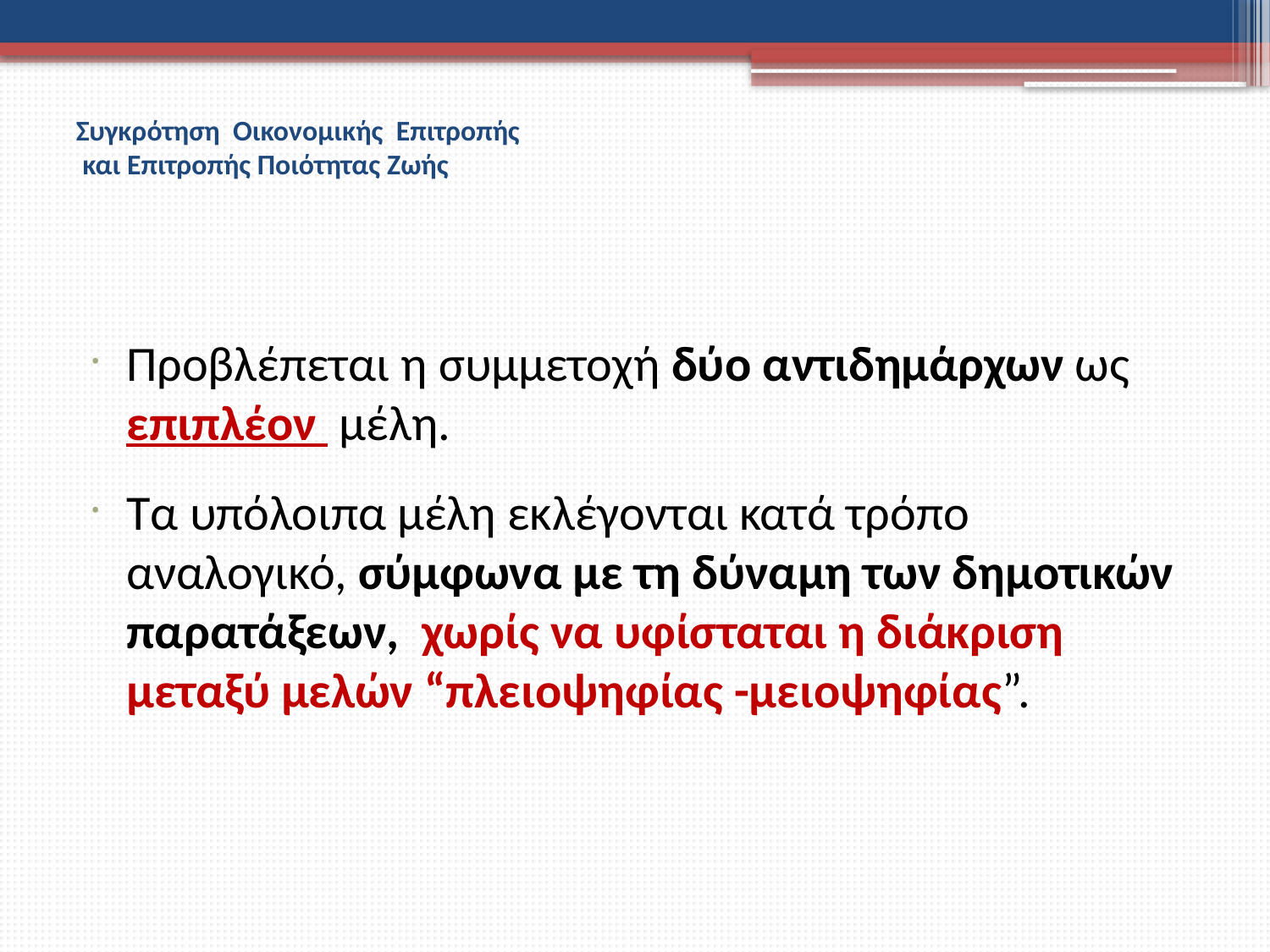

# Συγκρότηση  Οικονομικής  Επιτροπής και Επιτροπής Ποιότητας Ζωής

Προβλέπεται η συμμετοχή δύο αντιδημάρχων ως επιπλέον  μέλη.
Τα υπόλοιπα μέλη εκλέγονται κατά τρόπο αναλογικό, σύμφωνα με τη δύναμη των δημοτικών παρατάξεων,  χωρίς να υφίσταται η διάκριση μεταξύ μελών “πλειοψηφίας -μειοψηφίας”.